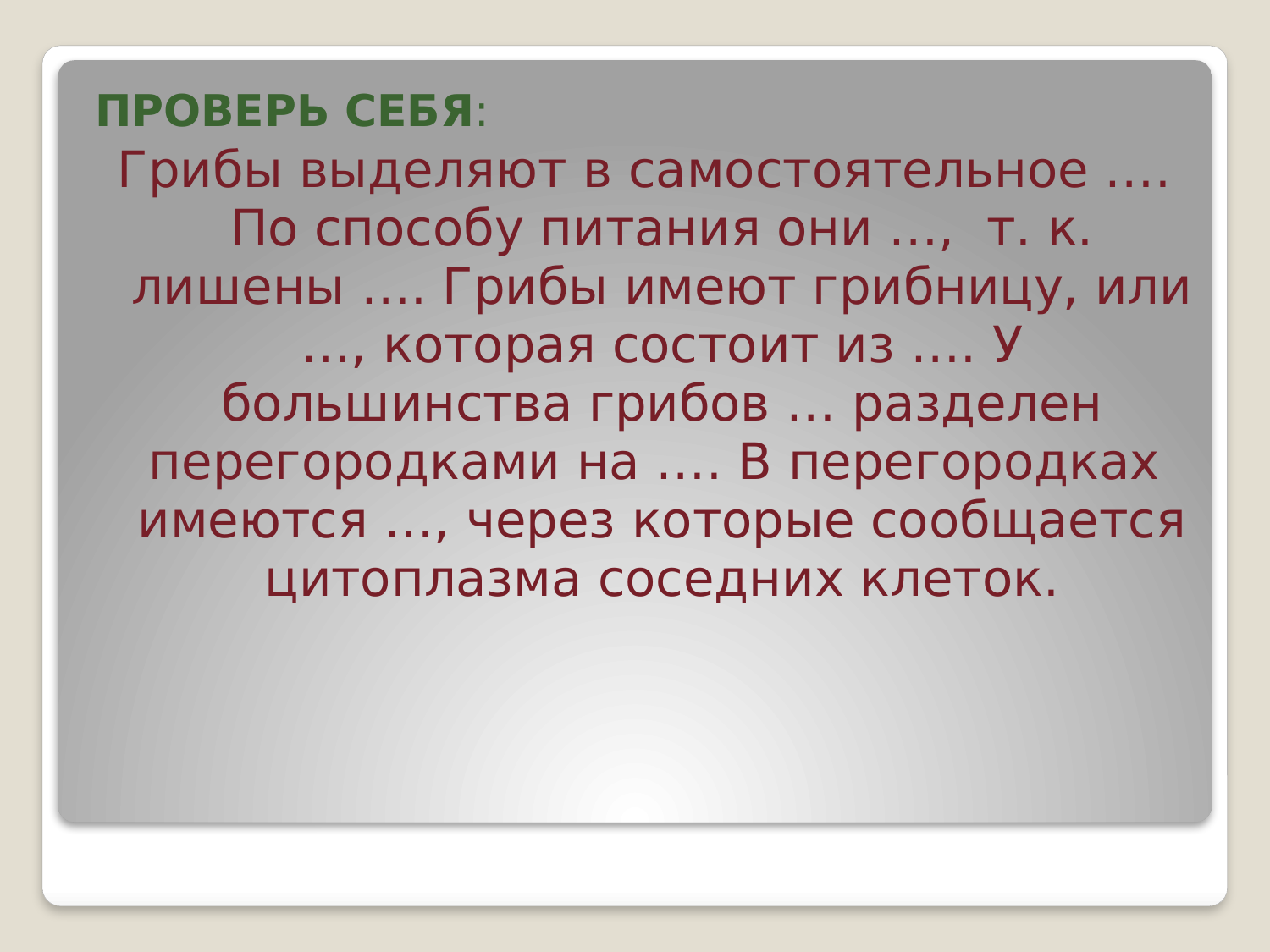

ПРОВЕРЬ СЕБЯ:
Грибы выделяют в самостоятельное …. По способу питания они …,  т. к. лишены …. Грибы имеют грибницу, или …, которая состоит из …. У большинства грибов … разделен перегородками на …. В перегородках  имеются …, через которые сообщается цитоплазма соседних клеток.
#